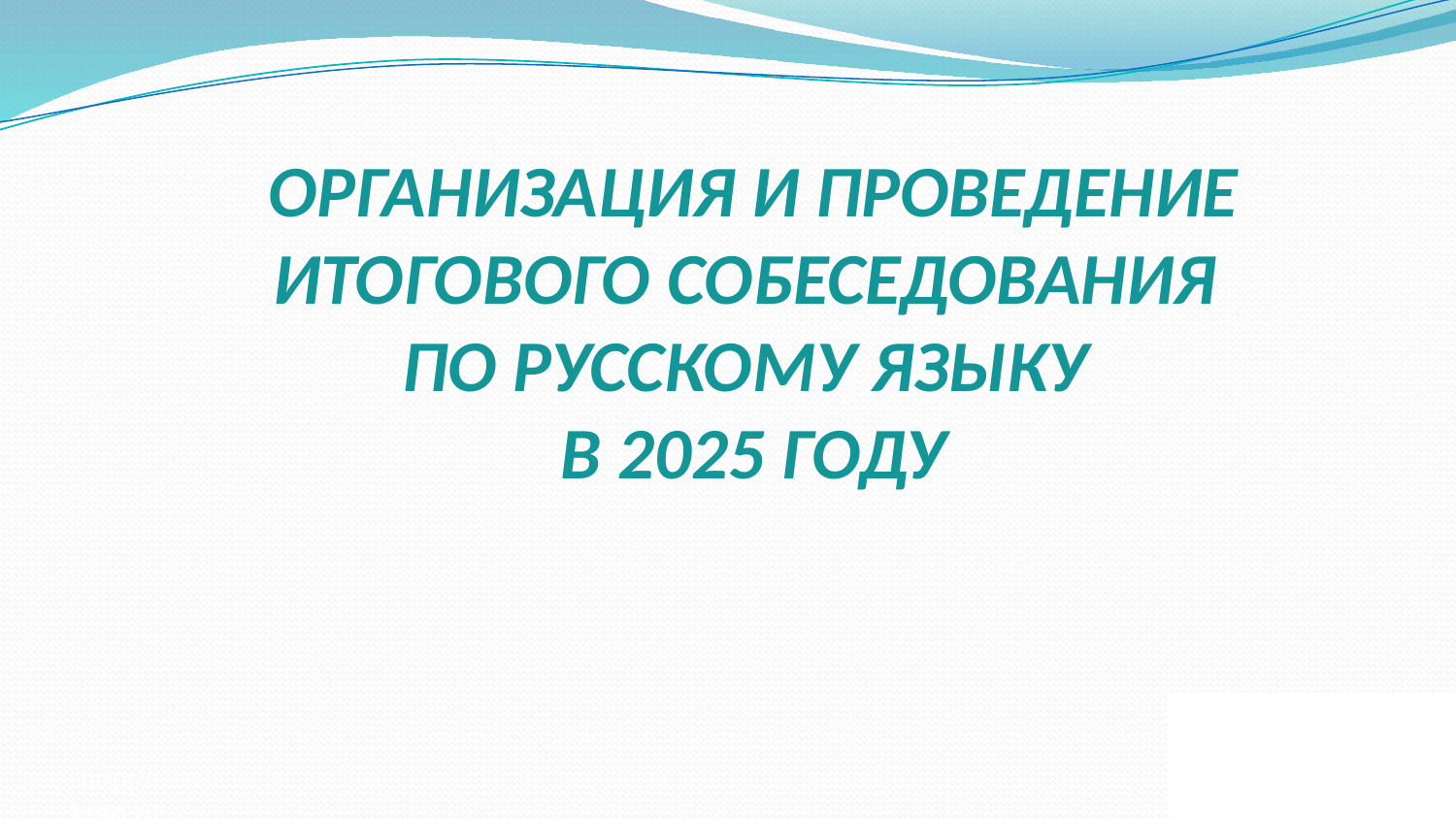

Организация и проведение итогового собеседования
по русскому языку
в 2025 году

http://krao.ru